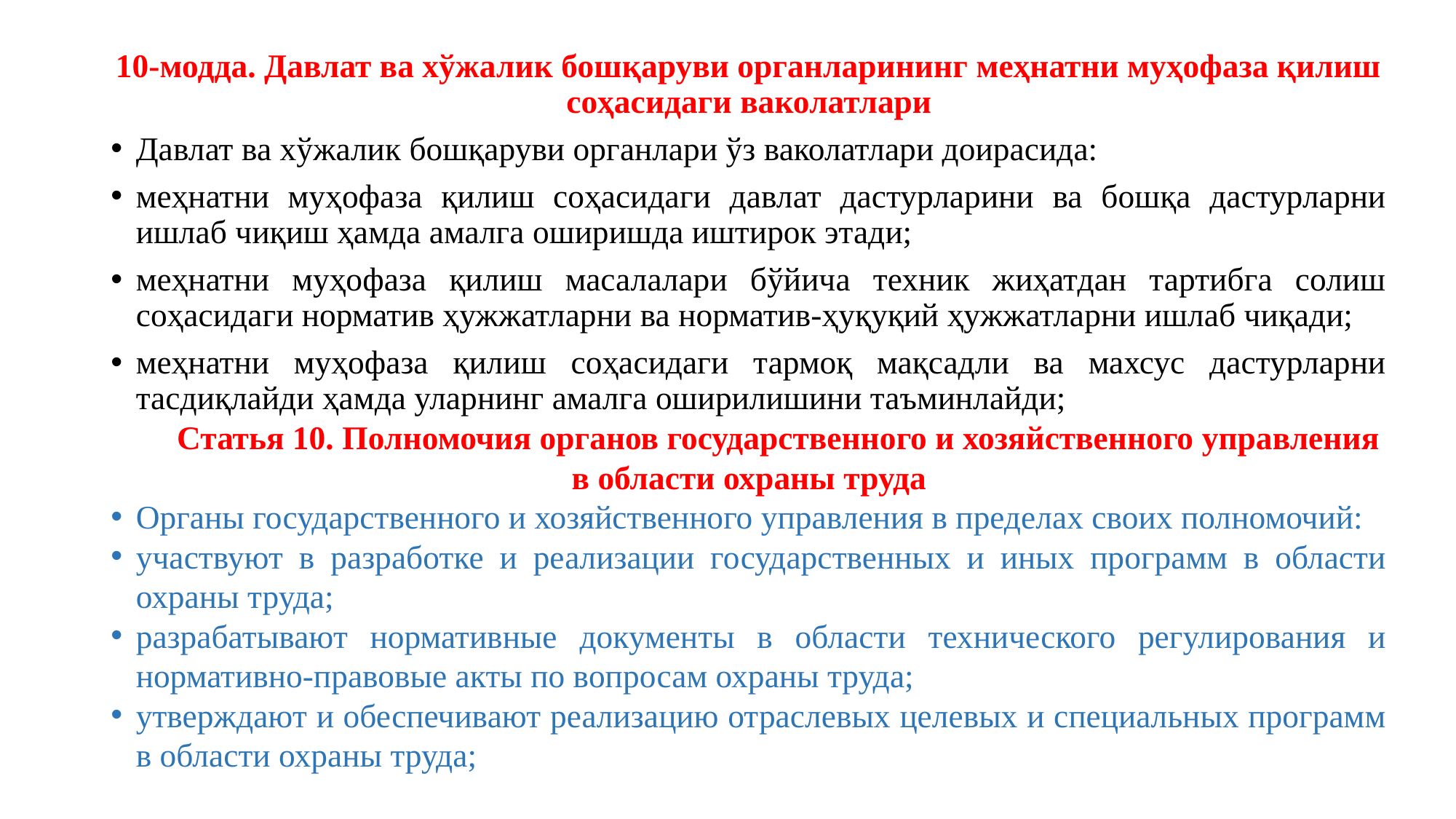

10-модда. Давлат ва хўжалик бошқаруви органларининг меҳнатни муҳофаза қилиш соҳасидаги ваколатлари
Давлат ва хўжалик бошқаруви органлари ўз ваколатлари доирасида:
меҳнатни муҳофаза қилиш соҳасидаги давлат дастурларини ва бошқа дастурларни ишлаб чиқиш ҳамда амалга оширишда иштирок этади;
меҳнатни муҳофаза қилиш масалалари бўйича техник жиҳатдан тартибга солиш соҳасидаги норматив ҳужжатларни ва норматив-ҳуқуқий ҳужжатларни ишлаб чиқади;
меҳнатни муҳофаза қилиш соҳасидаги тармоқ мақсадли ва махсус дастурларни тасдиқлайди ҳамда уларнинг амалга оширилишини таъминлайди;
Статья 10. Полномочия органов государственного и хозяйственного управления в области охраны труда
Органы государственного и хозяйственного управления в пределах своих полномочий:
участвуют в разработке и реализации государственных и иных программ в области охраны труда;
разрабатывают нормативные документы в области технического регулирования и нормативно-правовые акты по вопросам охраны труда;
утверждают и обеспечивают реализацию отраслевых целевых и специальных программ в области охраны труда;